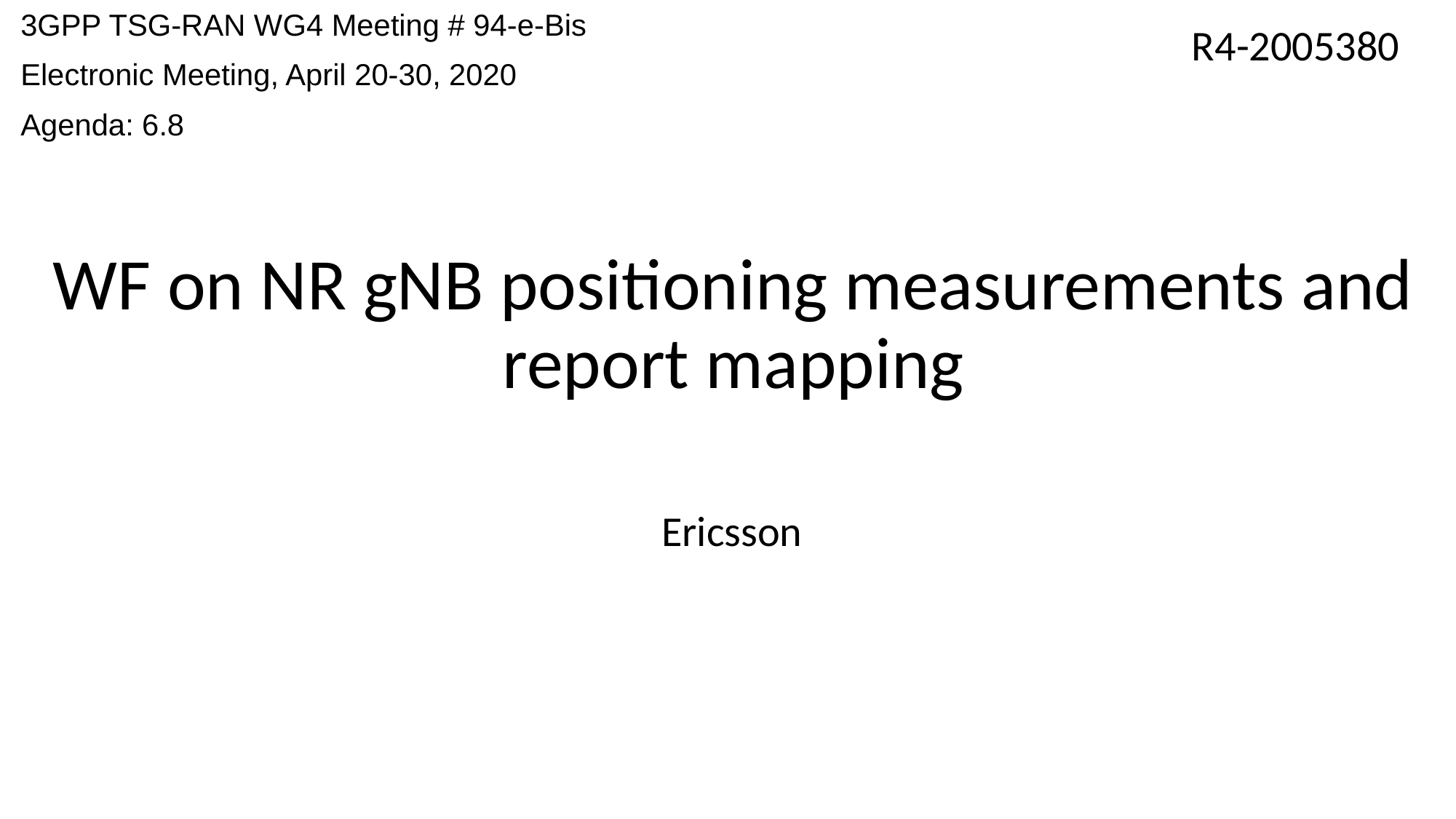

3GPP TSG-RAN WG4 Meeting # 94-e-Bis
Electronic Meeting, April 20-30, 2020
Agenda: 6.8
R4-2005380
# WF on NR gNB positioning measurements and report mapping
Ericsson